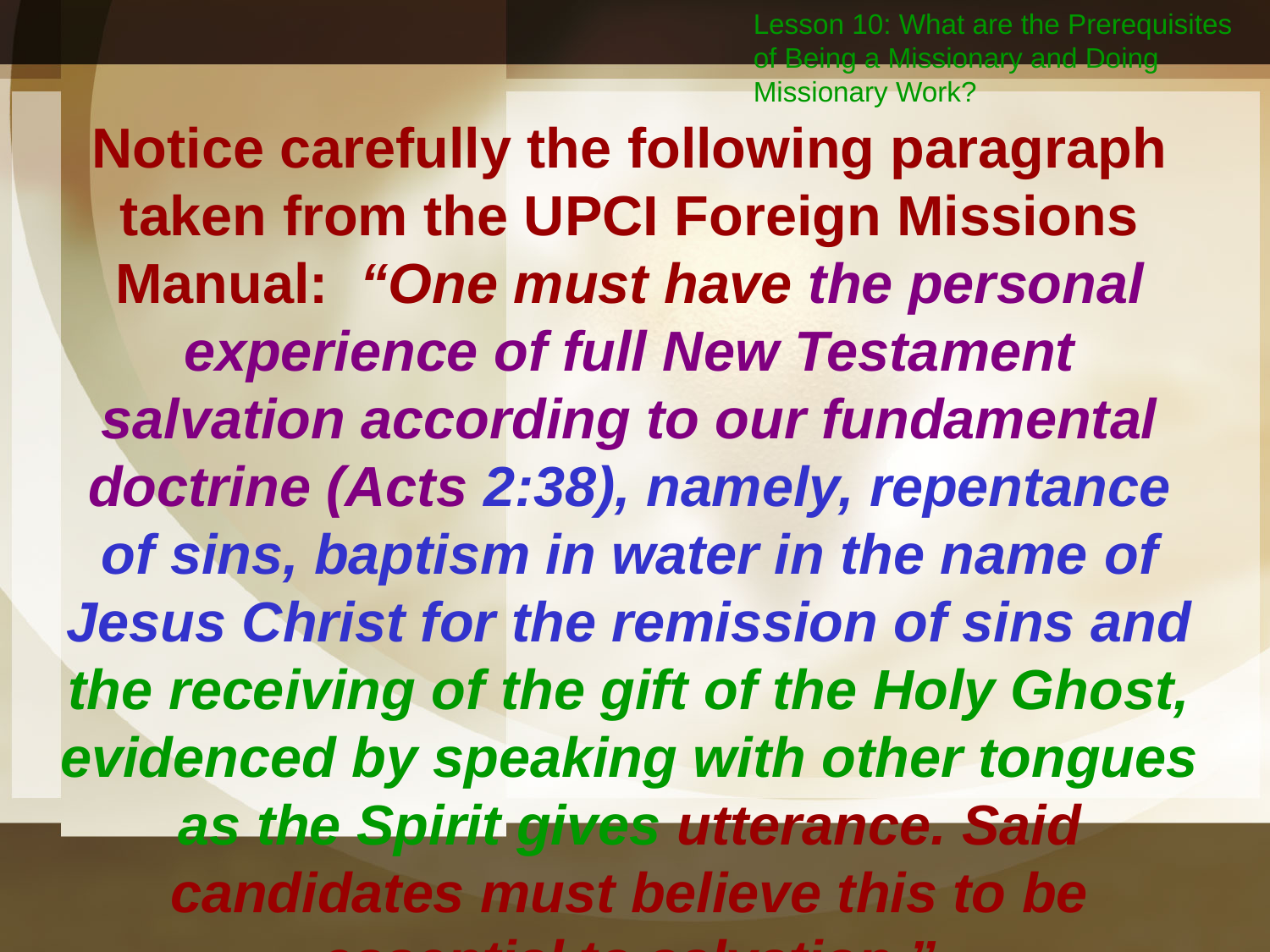

Lesson 10: What are the Prerequisites of Being a Missionary and Doing Missionary Work?
Notice carefully the following paragraph taken from the UPCI Foreign Missions Manual:  “One must have the personal experience of full New Testament salvation according to our fundamental doctrine (Acts 2:38), namely, repentance of sins, baptism in water in the name of Jesus Christ for the remission of sins and the receiving of the gift of the Holy Ghost, evidenced by speaking with other tongues as the Spirit gives utterance. Said candidates must believe this to be essential to salvation.”